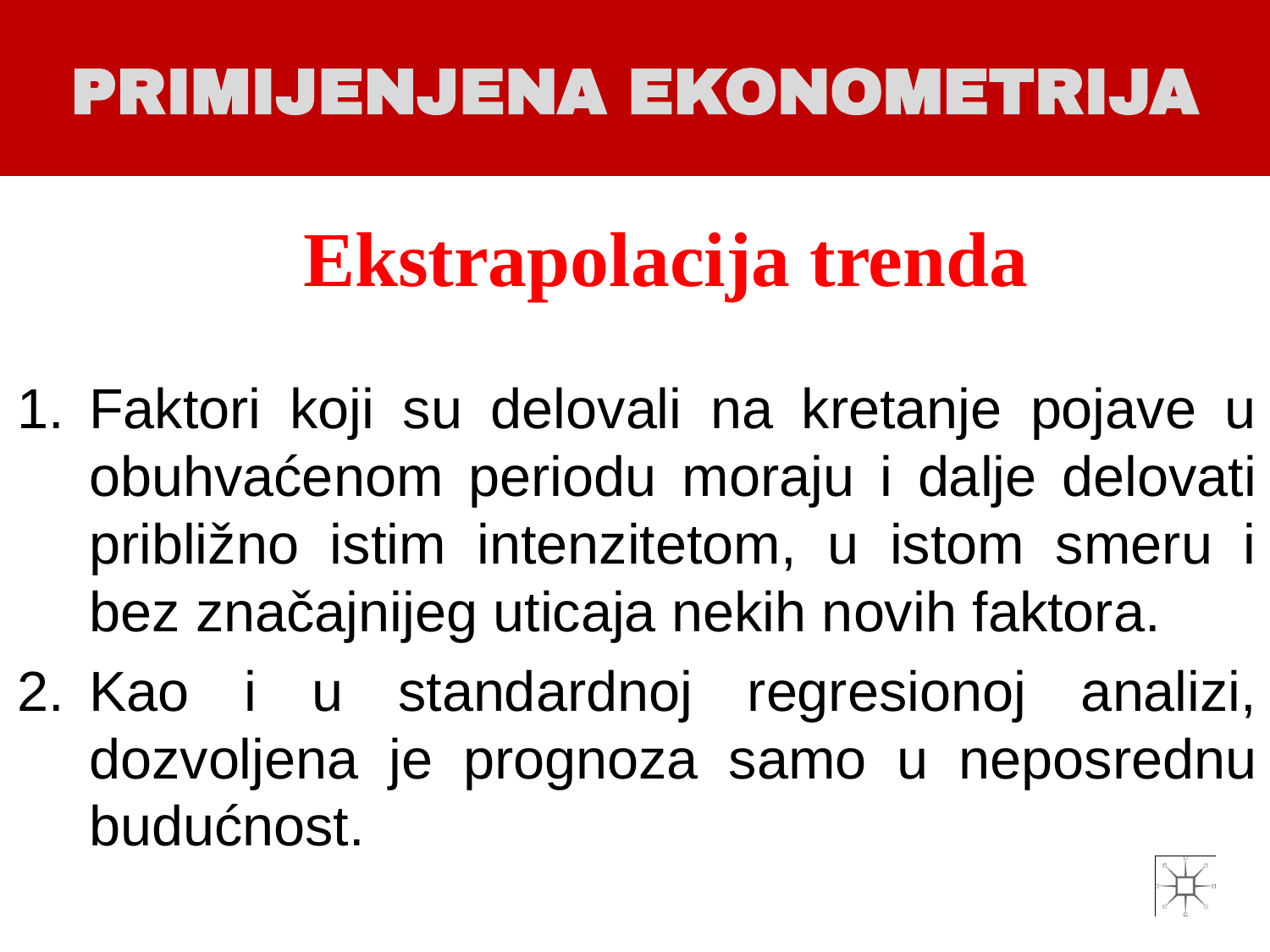

PRIMIJENJENA EKONOMETRIJA
# Ekstrapolacija trenda
Faktori koji su delovali na kretanje pojave u obuhvaćenom periodu moraju i dalje delovati približno istim intenzitetom, u istom smeru i bez značajnijeg uticaja nekih novih faktora.
Kao i u standardnoj regresionoj analizi, dozvoljena je prognoza samo u neposrednu budućnost.